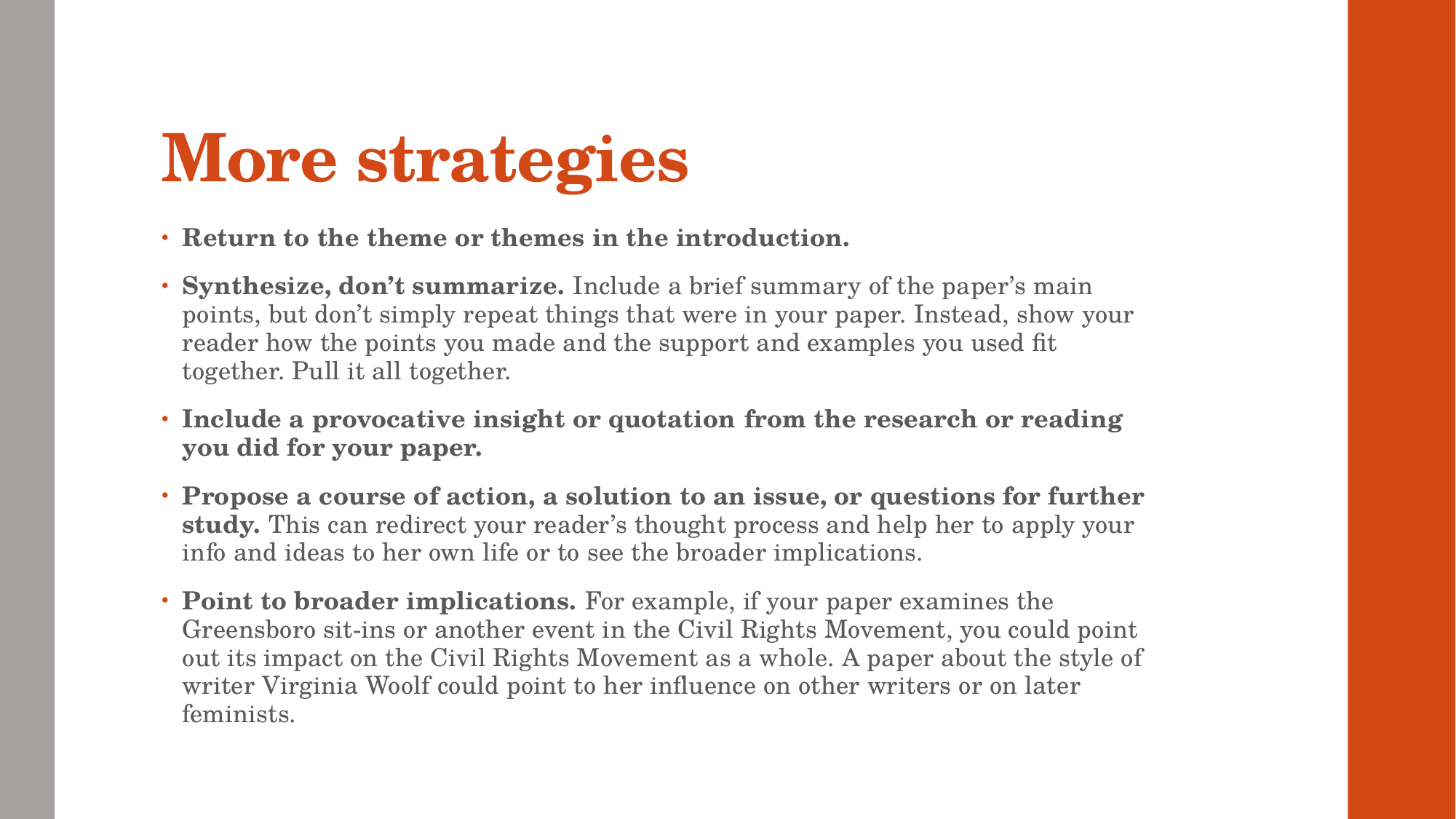

# More strategies
Return to the theme or themes in the introduction.
Synthesize, don’t summarize. Include a brief summary of the paper’s main points, but don’t simply repeat things that were in your paper. Instead, show your reader how the points you made and the support and examples you used fit together. Pull it all together.
Include a provocative insight or quotation from the research or reading you did for your paper.
Propose a course of action, a solution to an issue, or questions for further study. This can redirect your reader’s thought process and help her to apply your info and ideas to her own life or to see the broader implications.
Point to broader implications. For example, if your paper examines the Greensboro sit-ins or another event in the Civil Rights Movement, you could point out its impact on the Civil Rights Movement as a whole. A paper about the style of writer Virginia Woolf could point to her influence on other writers or on later feminists.